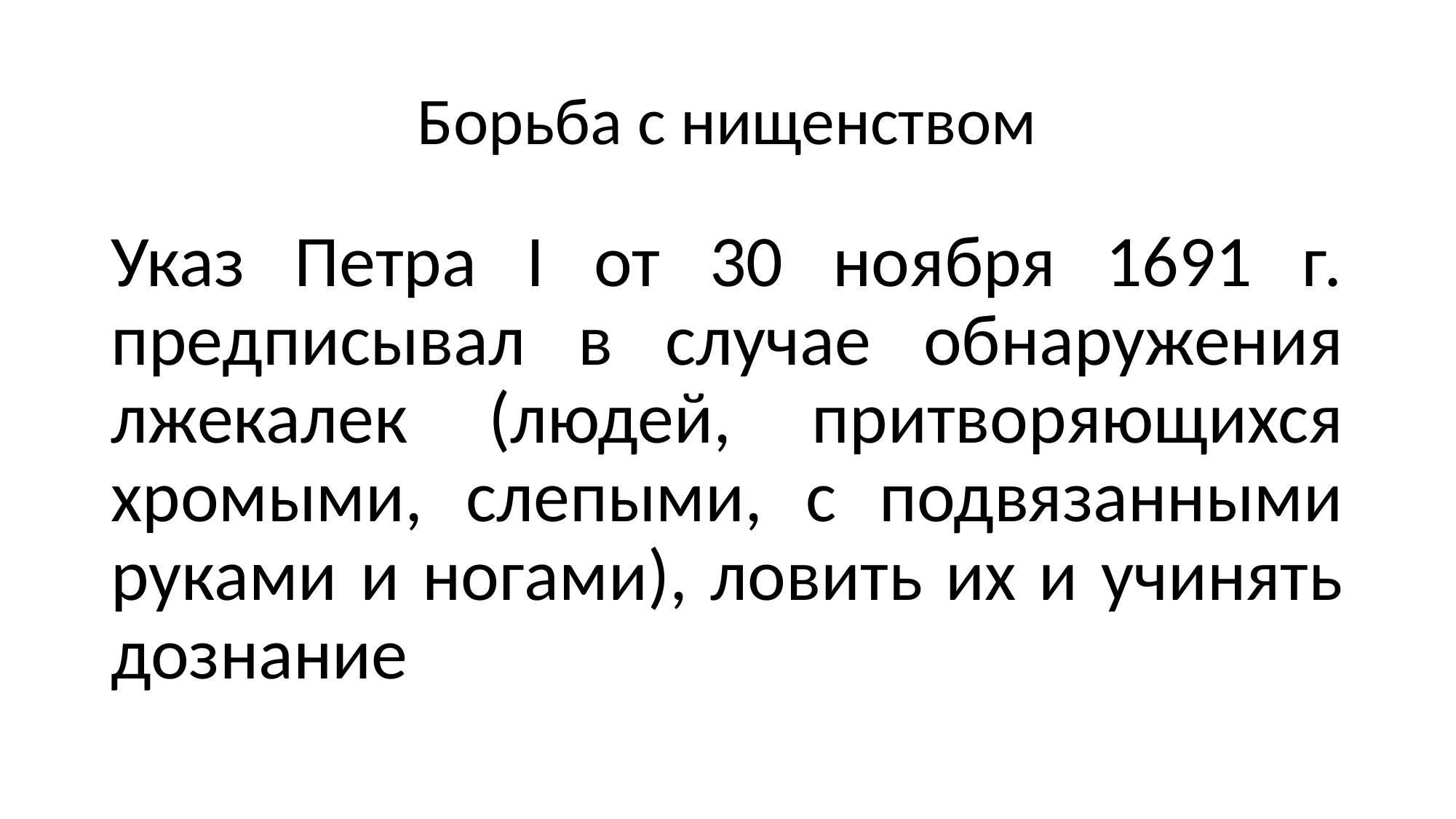

# Борьба с нищенством
Указ Петра I от 30 ноября 1691 г. предписывал в случае обнаружения лжекалек (людей, притворяющихся хромыми, слепыми, с подвязанными руками и ногами), ловить их и учинять дознание